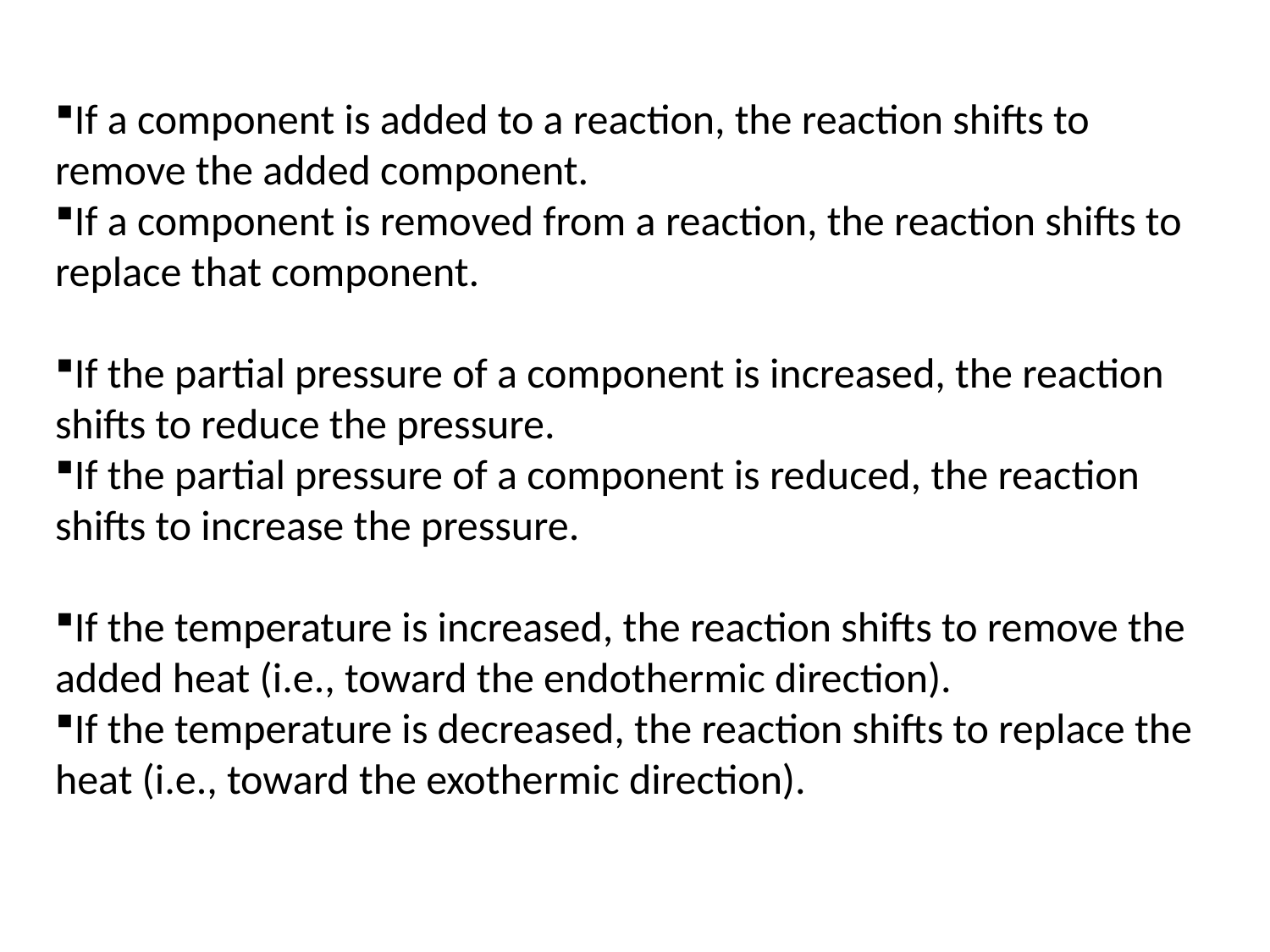

If a component is added to a reaction, the reaction shifts to remove the added component.
If a component is removed from a reaction, the reaction shifts to replace that component.

If the partial pressure of a component is increased, the reaction shifts to reduce the pressure.
If the partial pressure of a component is reduced, the reaction shifts to increase the pressure.

If the temperature is increased, the reaction shifts to remove the added heat (i.e., toward the endothermic direction).
If the temperature is decreased, the reaction shifts to replace the heat (i.e., toward the exothermic direction).